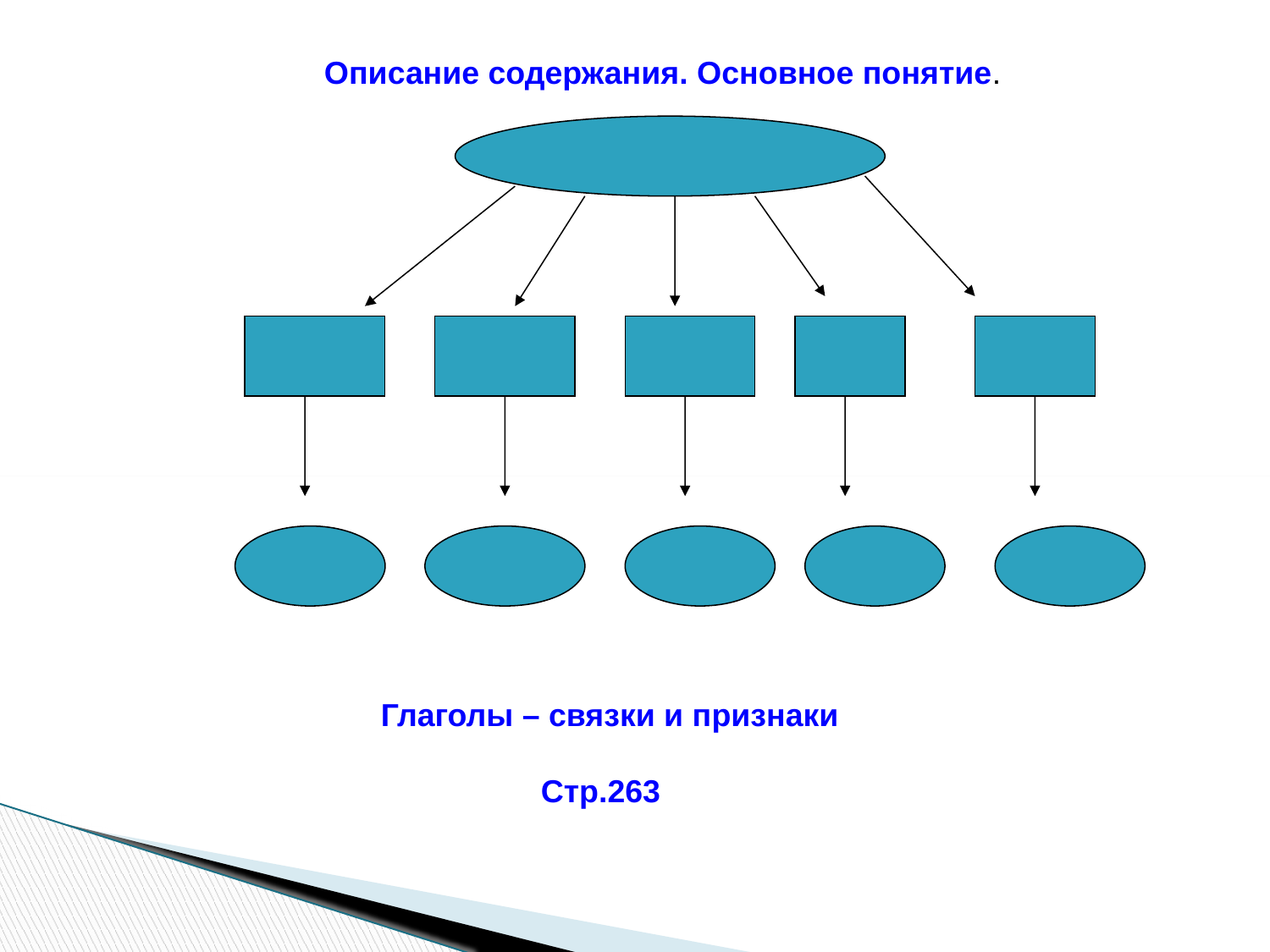

Описание содержания. Основное понятие.

      Глаголы – связки и признаки

                        Стр.263